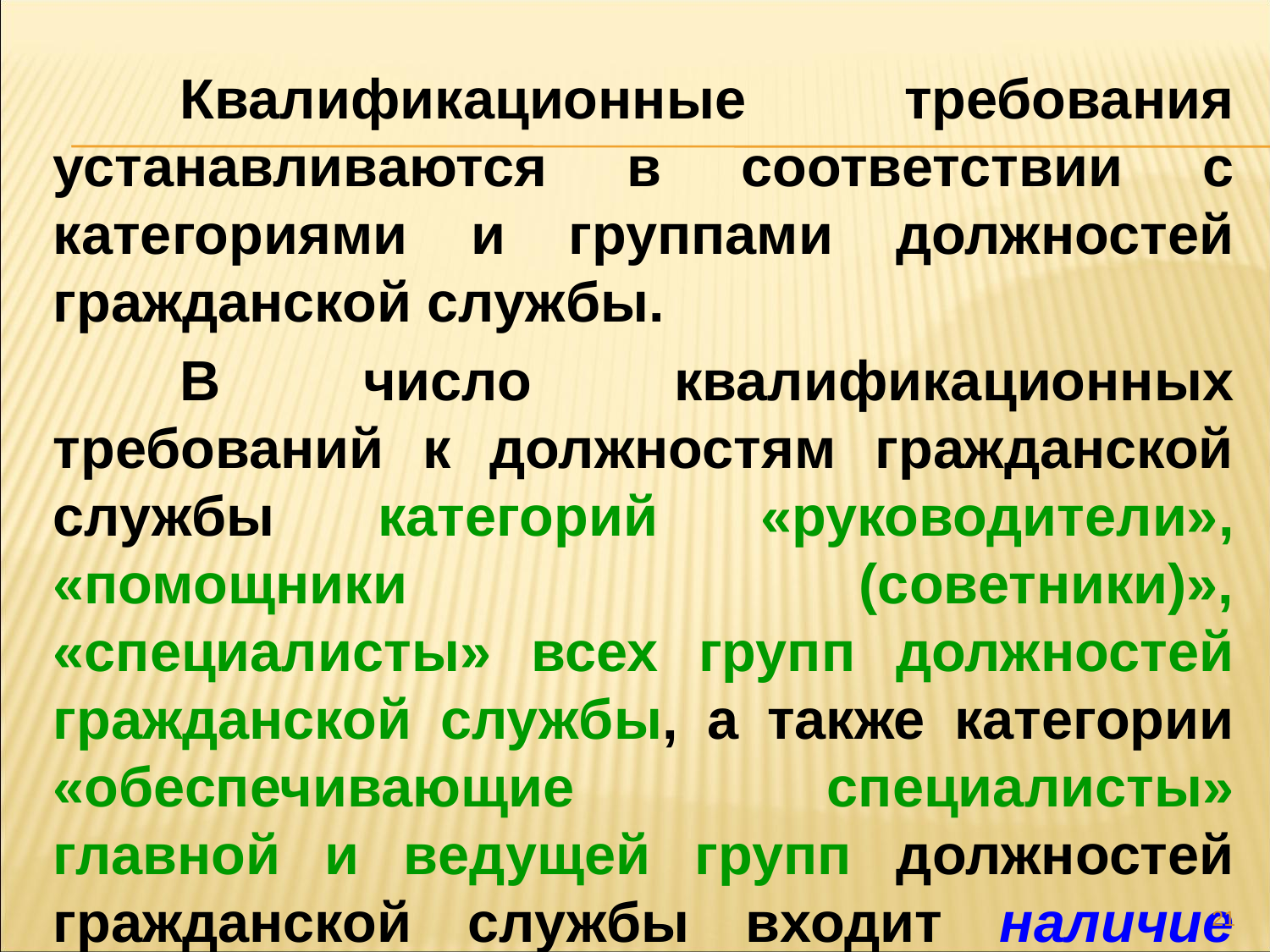

Квалификационные требования устанавливаются в соответствии с категориями и группами должностей гражданской службы.
	В число квалификационных требований к должностям гражданской службы категорий «руководители», «помощники (советники)», «специалисты» всех групп должностей гражданской службы, а также категории «обеспечивающие специалисты» главной и ведущей групп должностей гражданской службы входит наличие высшего профессионального образования.

21